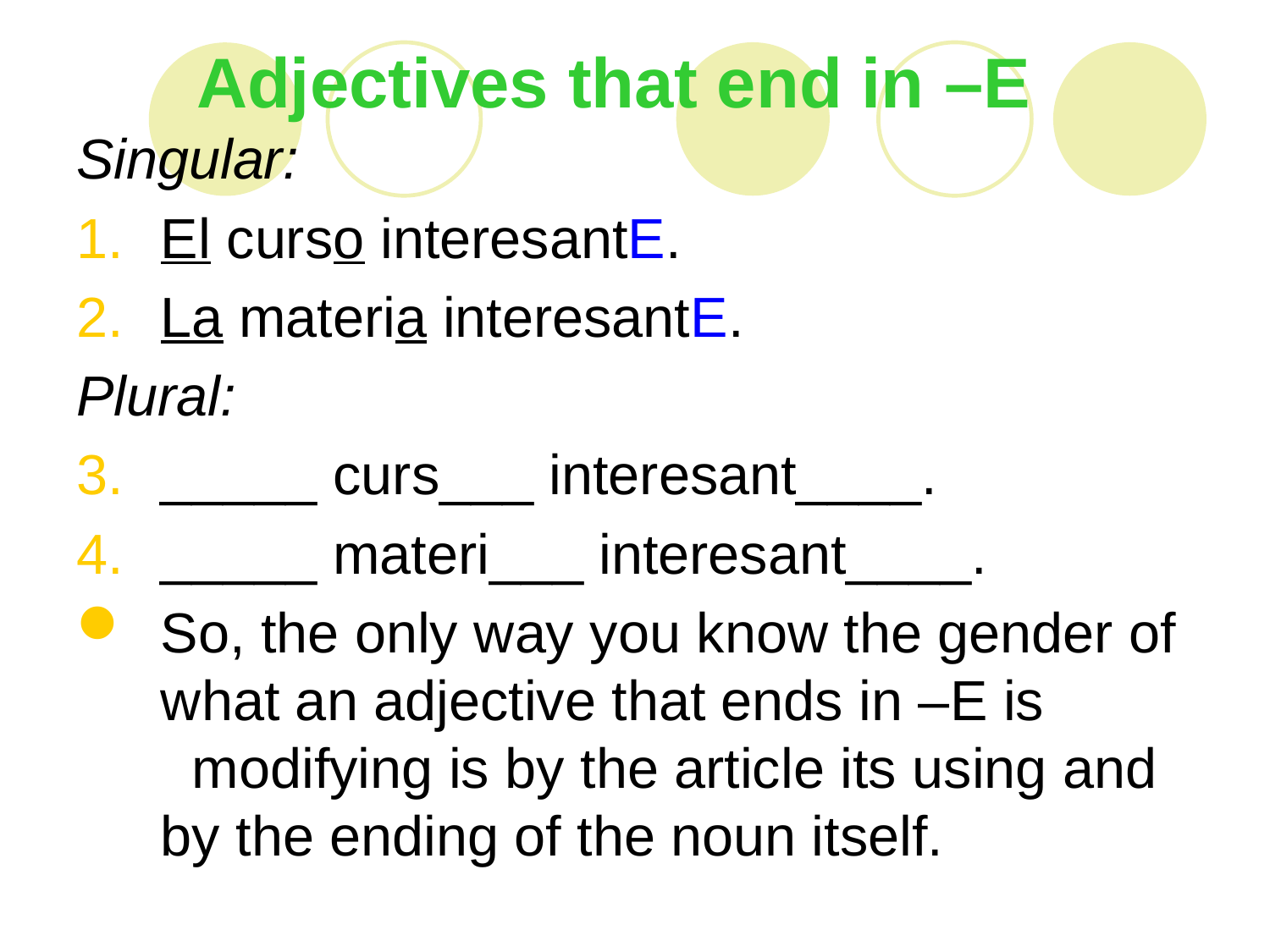

# Adjectives that end in –E
Singular:
El curso interesantE.
La materia interesantE.
Plural:
_____ curs___ interesant____.
_____ materi___ interesant____.
So, the only way you know the gender of what an adjective that ends in –E is            modifying is by the article its using and by the ending of the noun itself.